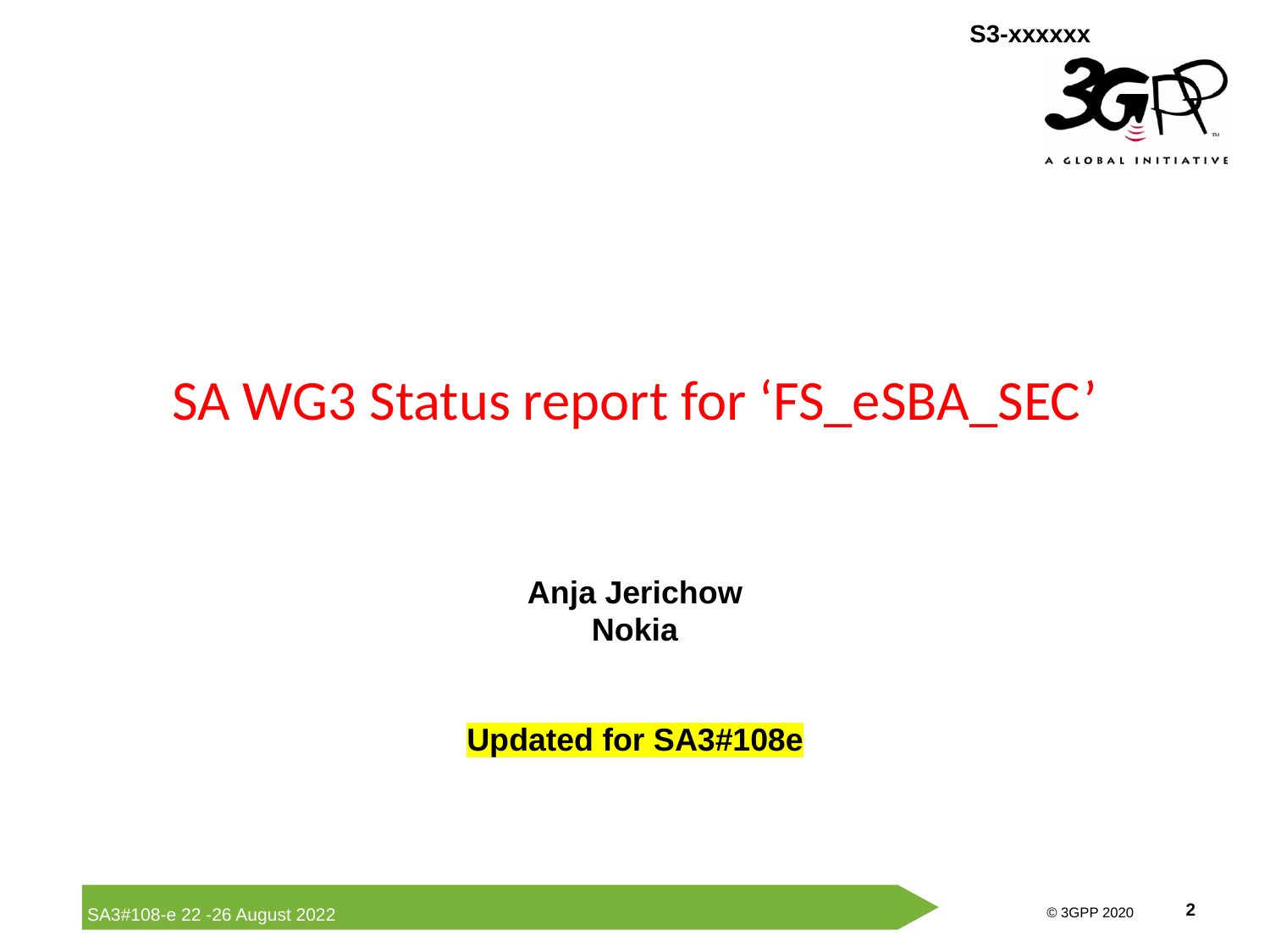

# SA WG3 Status report for ‘FS_eSBA_SEC’
Anja Jerichow
Nokia

Updated for SA3#108e